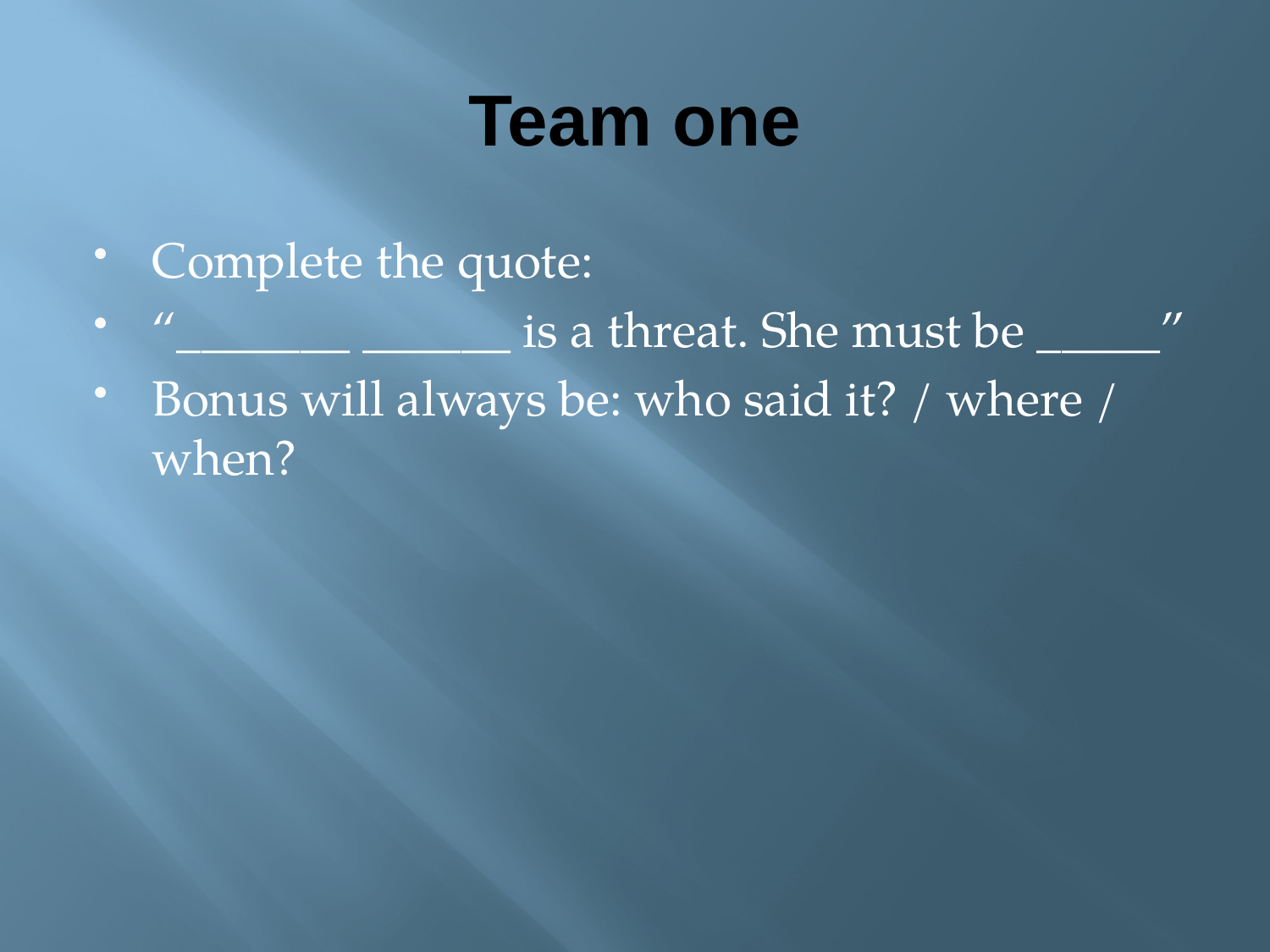

# Team one
Complete the quote:
“_______ ______ is a threat. She must be _____”
Bonus will always be: who said it? / where / when?